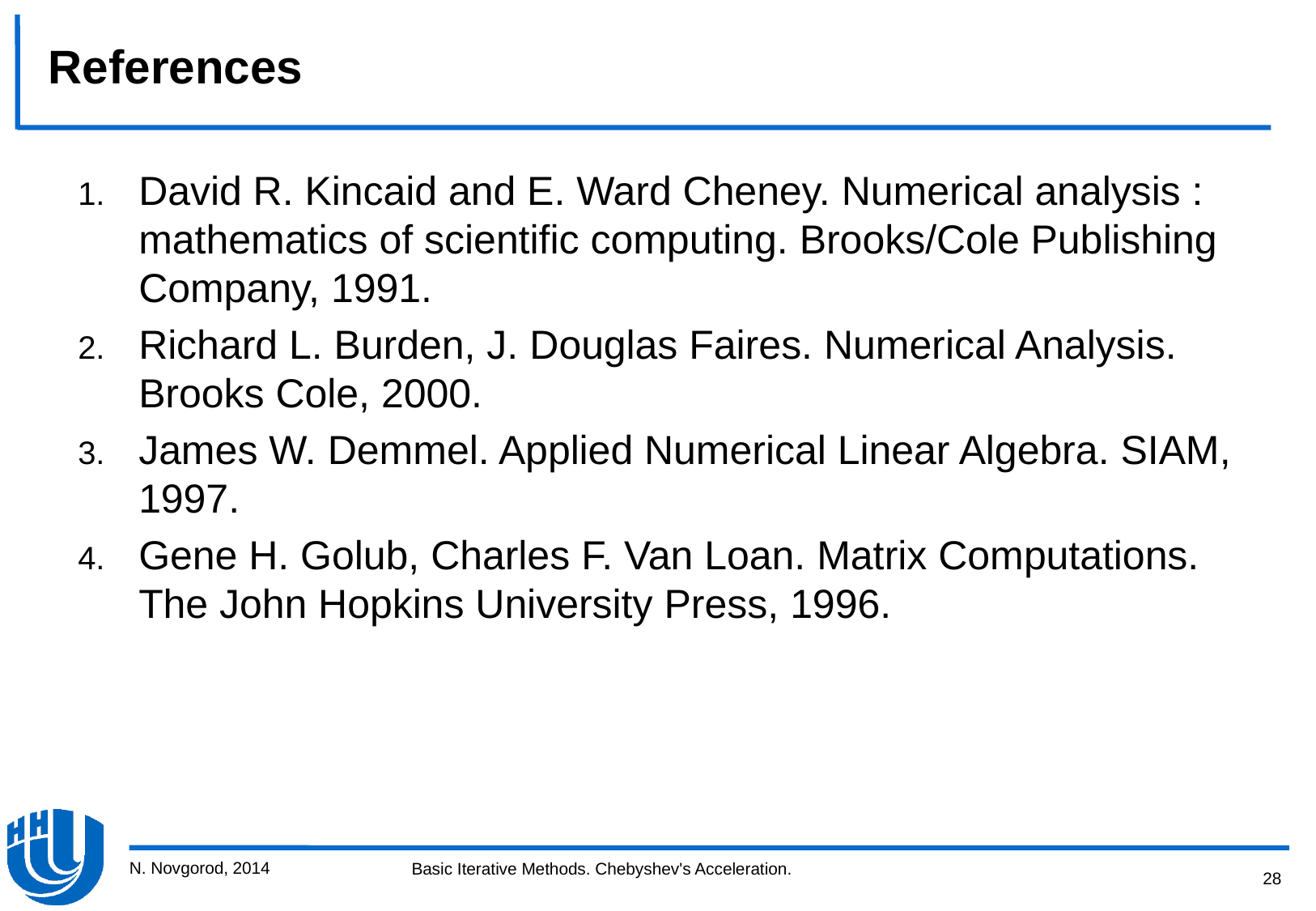

# References
David R. Kincaid and E. Ward Cheney. Numerical analysis : mathematics of scientific computing. Brooks/Cole Publishing Company, 1991.
Richard L. Burden, J. Douglas Faires. Numerical Analysis. Brooks Cole, 2000.
James W. Demmel. Applied Numerical Linear Algebra. SIAM, 1997.
Gene H. Golub, Charles F. Van Loan. Matrix Computations. The John Hopkins University Press, 1996.

N. Novgorod, 2014

28
Basic Iterative Methods. Chebyshev's Acceleration.